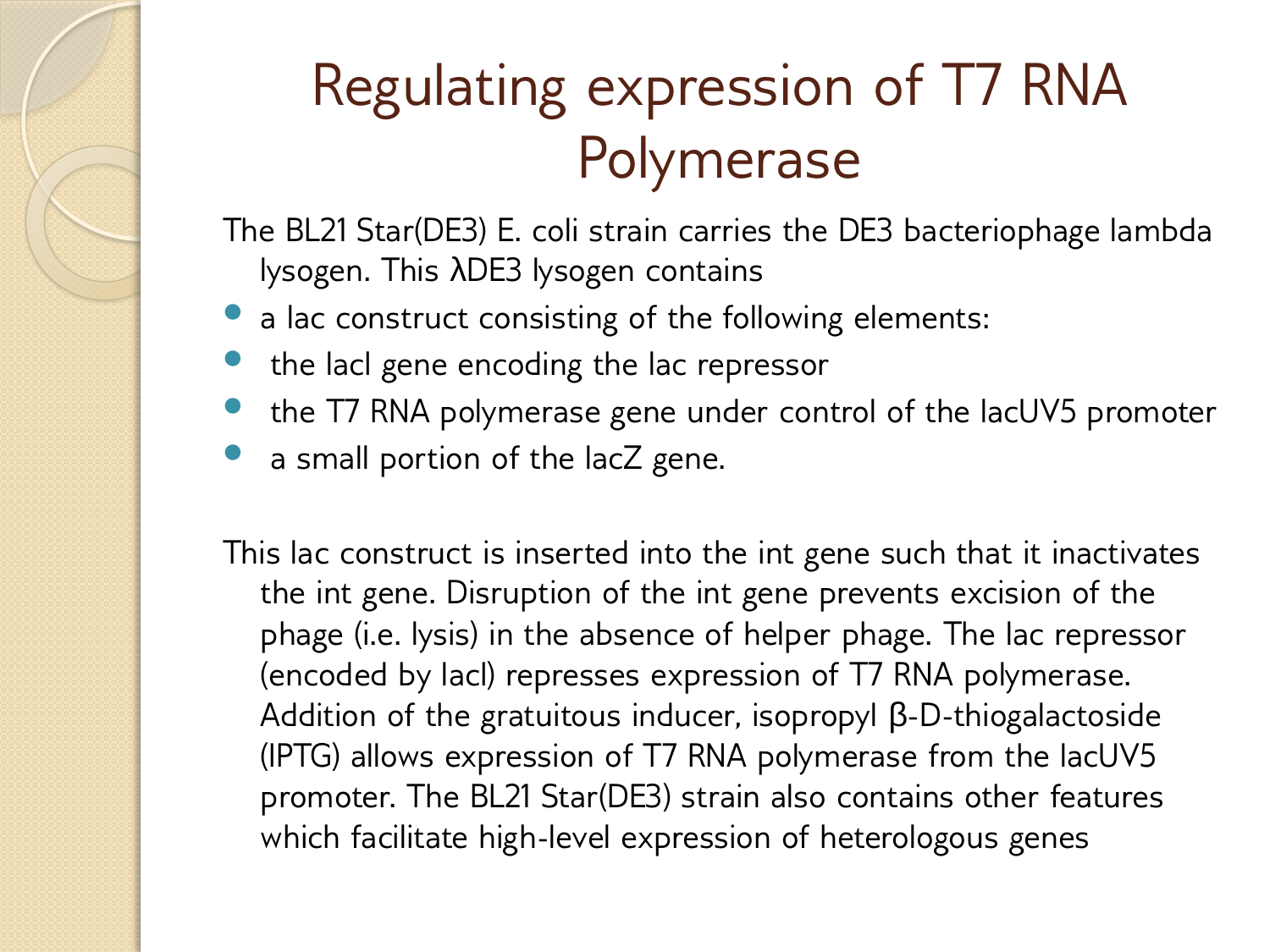

# Regulating expression of T7 RNA Polymerase
The BL21 Star(DE3) E. coli strain carries the DE3 bacteriophage lambda lysogen. This λDE3 lysogen contains
a lac construct consisting of the following elements:
 the lacI gene encoding the lac repressor
 the T7 RNA polymerase gene under control of the lacUV5 promoter
 a small portion of the lacZ gene.

This lac construct is inserted into the int gene such that it inactivates the int gene. Disruption of the int gene prevents excision of the phage (i.e. lysis) in the absence of helper phage. The lac repressor (encoded by lacI) represses expression of T7 RNA polymerase.  Addition of the gratuitous inducer, isopropyl β-D-thiogalactoside (IPTG) allows expression of T7 RNA polymerase from the lacUV5 promoter. The BL21 Star(DE3) strain also contains other features which facilitate high-level expression of heterologous genes